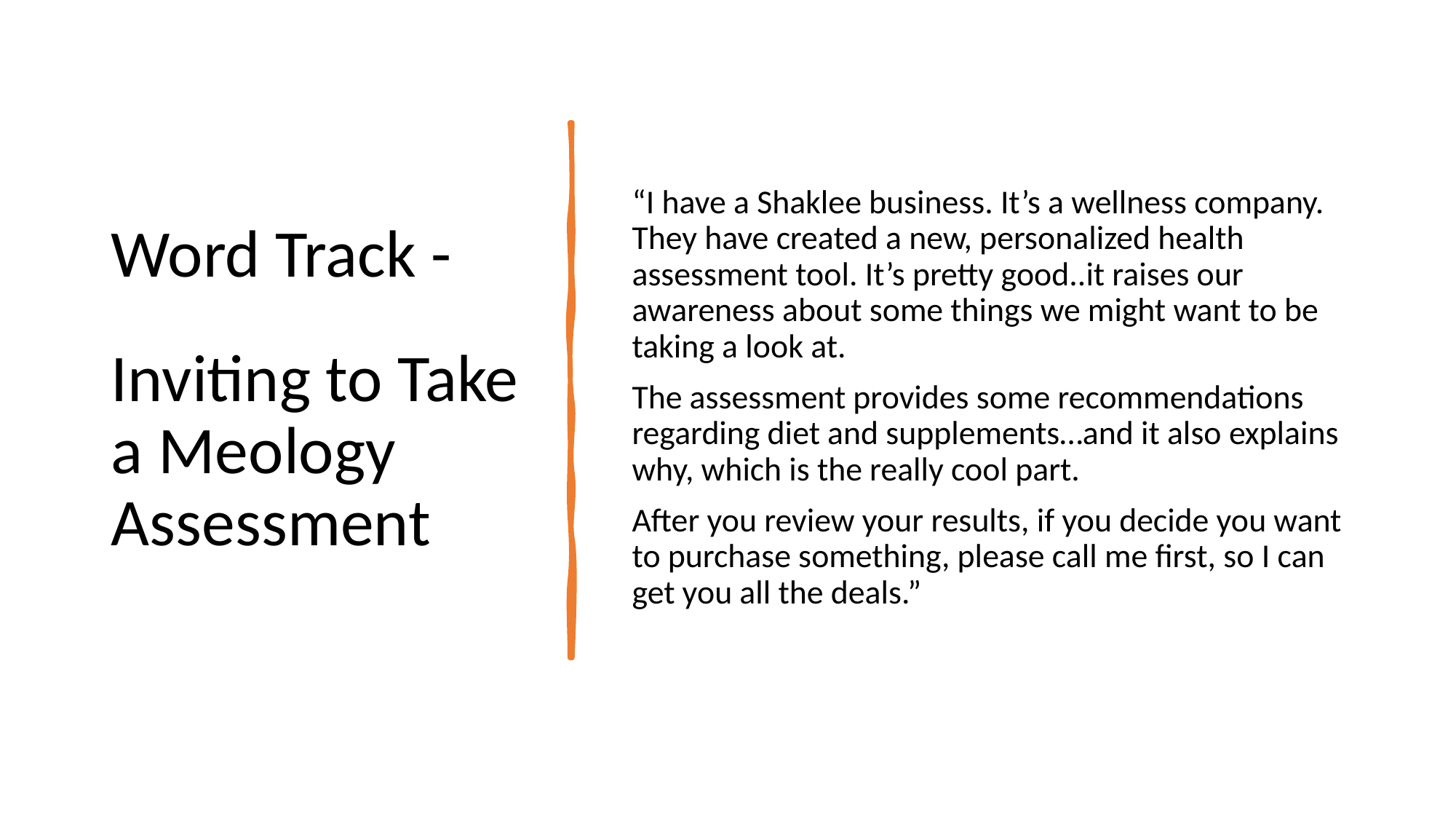

# Word Track - Inviting to Take a Meology Assessment
“I have a Shaklee business. It’s a wellness company. They have created a new, personalized health  assessment tool. It’s pretty good..it raises our awareness about some things we might want to be taking a look at.
The assessment provides some recommendations regarding diet and supplements…and it also explains why, which is the really cool part.
After you review your results, if you decide you want to purchase something, please call me first, so I can get you all the deals.”